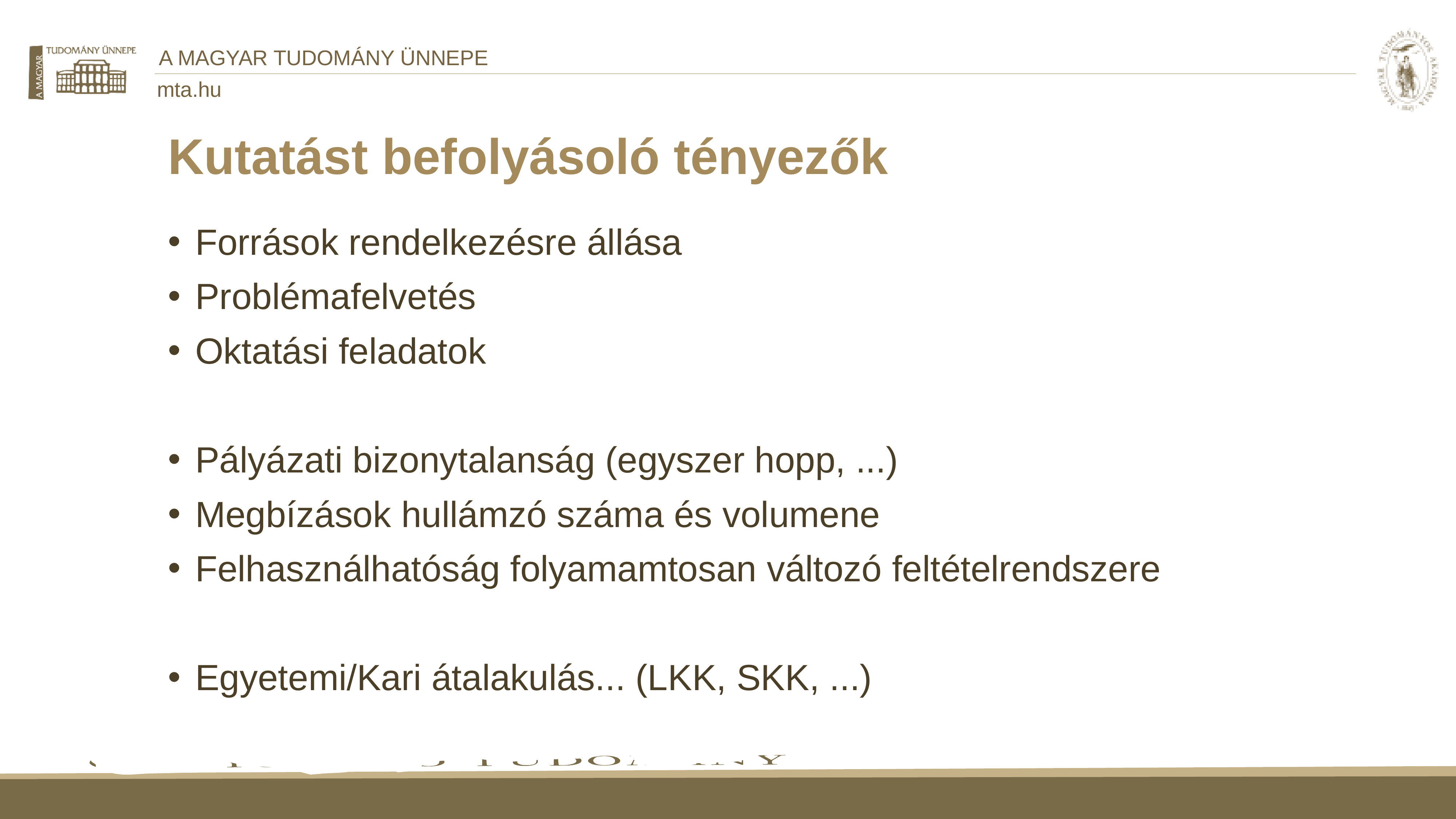

# Kutatást befolyásoló tényezők
Források rendelkezésre állása
Problémafelvetés
Oktatási feladatok

Pályázati bizonytalanság (egyszer hopp, ...)
Megbízások hullámzó száma és volumene
Felhasználhatóság folyamamtosan változó feltételrendszere

Egyetemi/Kari átalakulás... (LKK, SKK, ...)